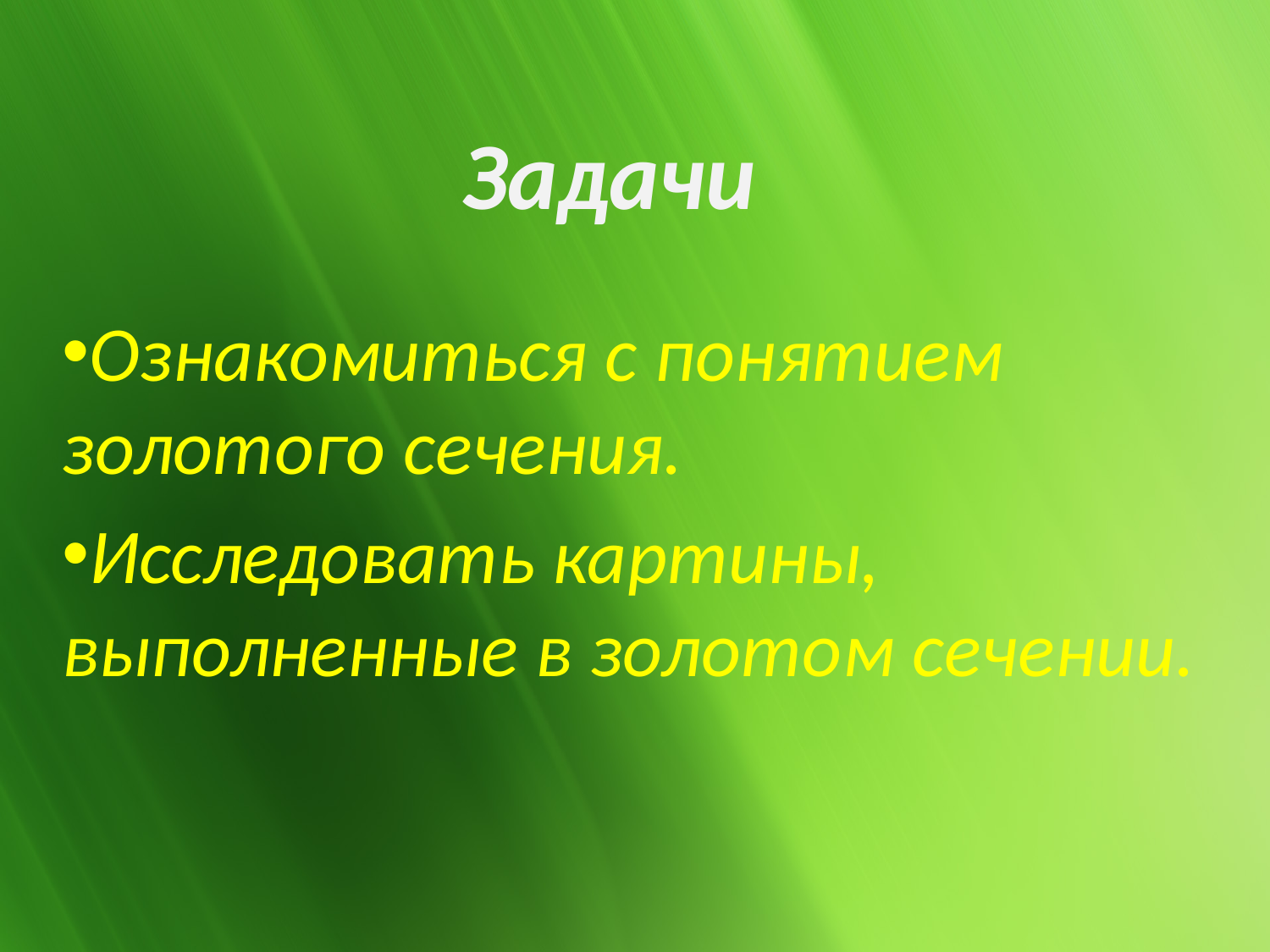

# Задачи
Ознакомиться с понятием золотого сечения.
Исследовать картины, выполненные в золотом сечении.